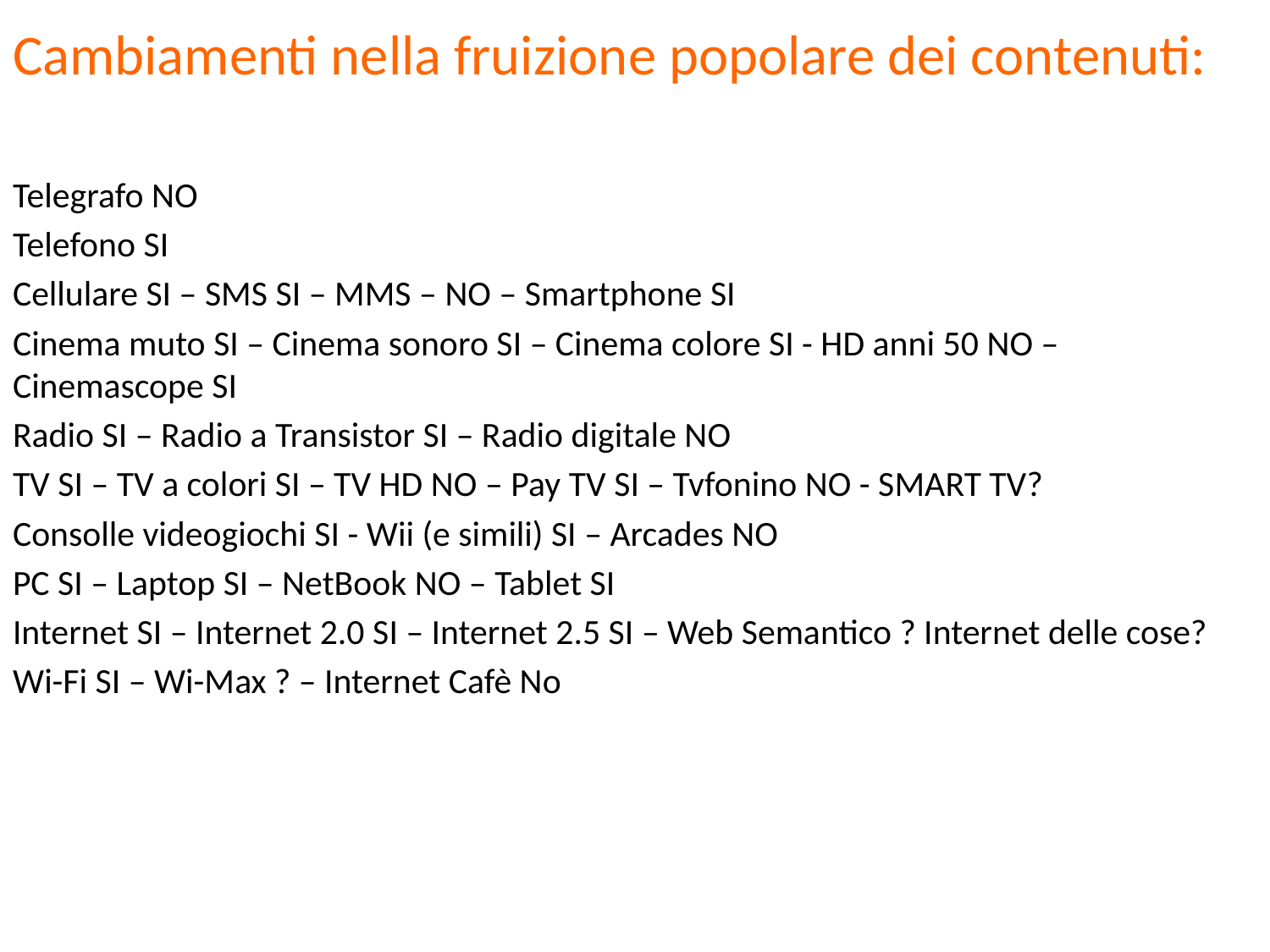

Cambiamenti nella fruizione popolare dei contenuti:

Telegrafo NO
Telefono SI
Cellulare SI – SMS SI – MMS – NO – Smartphone SI
Cinema muto SI – Cinema sonoro SI – Cinema colore SI - HD anni 50 NO – Cinemascope SI
Radio SI – Radio a Transistor SI – Radio digitale NO
TV SI – TV a colori SI – TV HD NO – Pay TV SI – Tvfonino NO - SMART TV?
Consolle videogiochi SI - Wii (e simili) SI – Arcades NO
PC SI – Laptop SI – NetBook NO – Tablet SI
Internet SI – Internet 2.0 SI – Internet 2.5 SI – Web Semantico ? Internet delle cose?
Wi-Fi SI – Wi-Max ? – Internet Cafè No